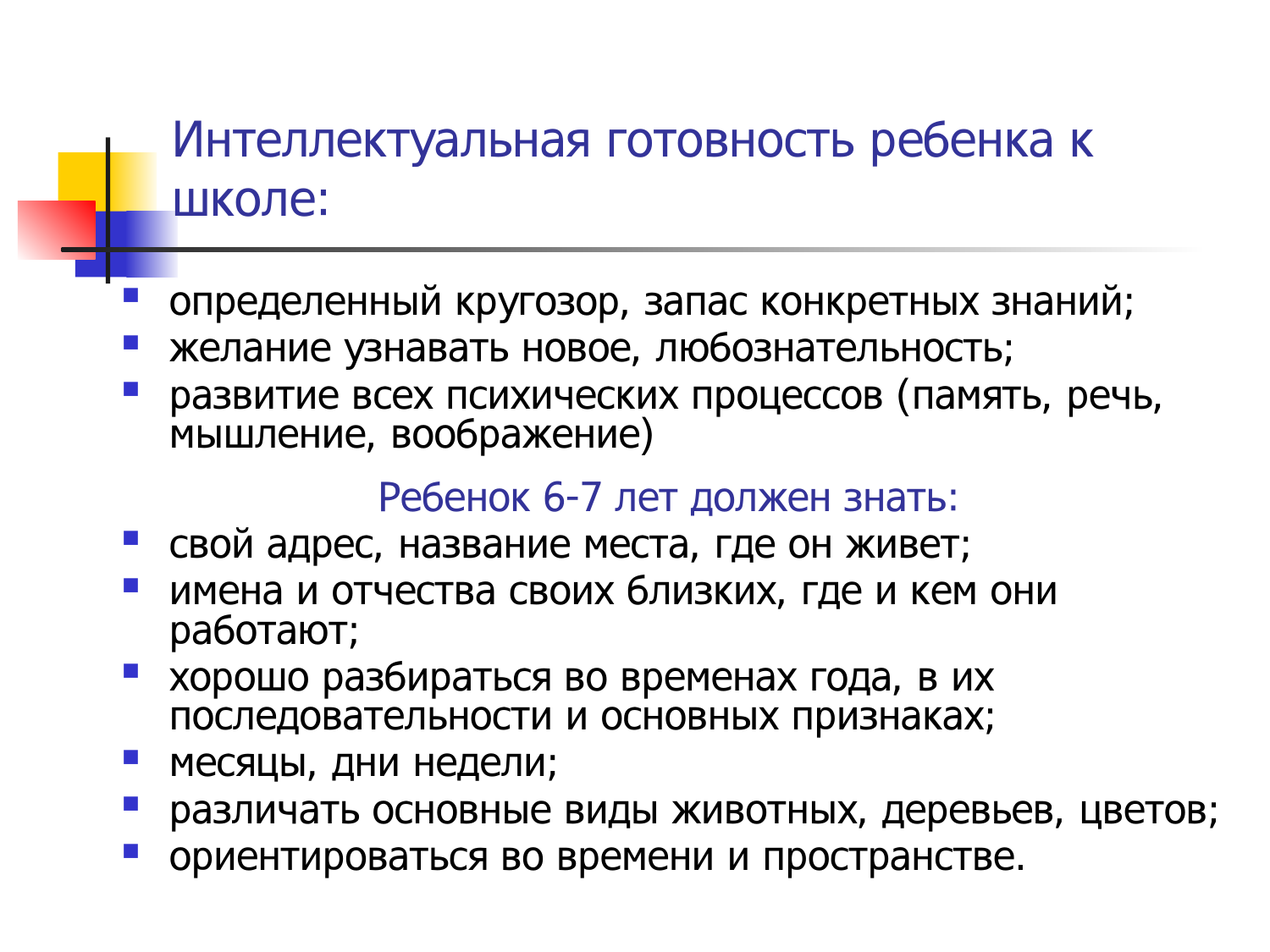

# Интеллектуальная готовность ребенка к школе:
определенный кругозор, запас конкретных знаний;
желание узнавать новое, любознательность;
развитие всех психических процессов (память, речь, мышление, воображение)

Ребенок 6-7 лет должен знать:
свой адрес, название места, где он живет;
имена и отчества своих близких, где и кем они работают;
хорошо разбираться во временах года, в их последовательности и основных признаках;
месяцы, дни недели;
различать основные виды животных, деревьев, цветов;
ориентироваться во времени и пространстве.